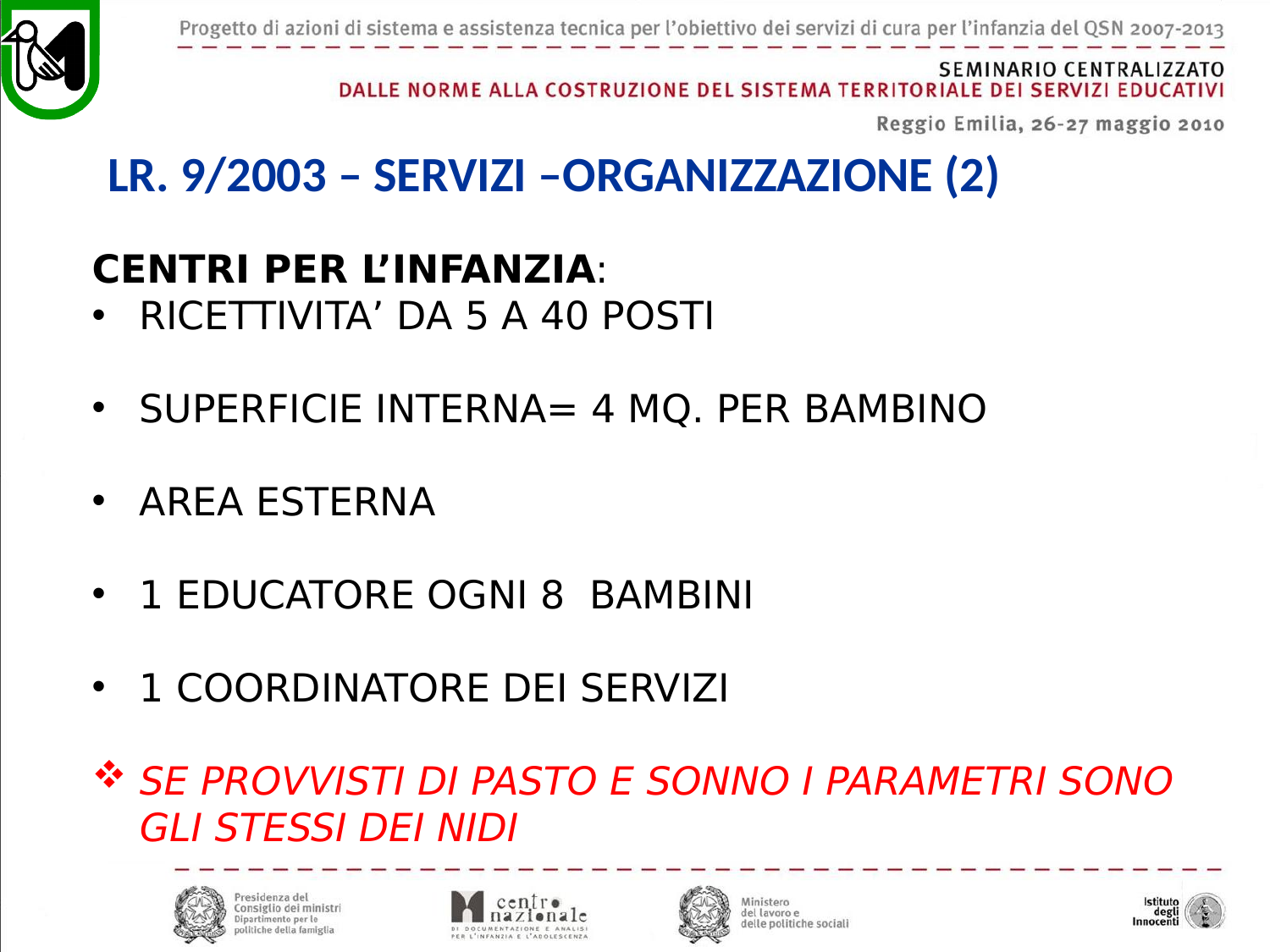

LR. 9/2003 – SERVIZI –ORGANIZZAZIONE (2)
CENTRI PER L’INFANZIA:
RICETTIVITA’ DA 5 A 40 POSTI

SUPERFICIE INTERNA= 4 MQ. PER BAMBINO

AREA ESTERNA

1 EDUCATORE OGNI 8  BAMBINI

1 COORDINATORE DEI SERVIZI

SE PROVVISTI DI PASTO E SONNO I PARAMETRI SONO GLI STESSI DEI NIDI